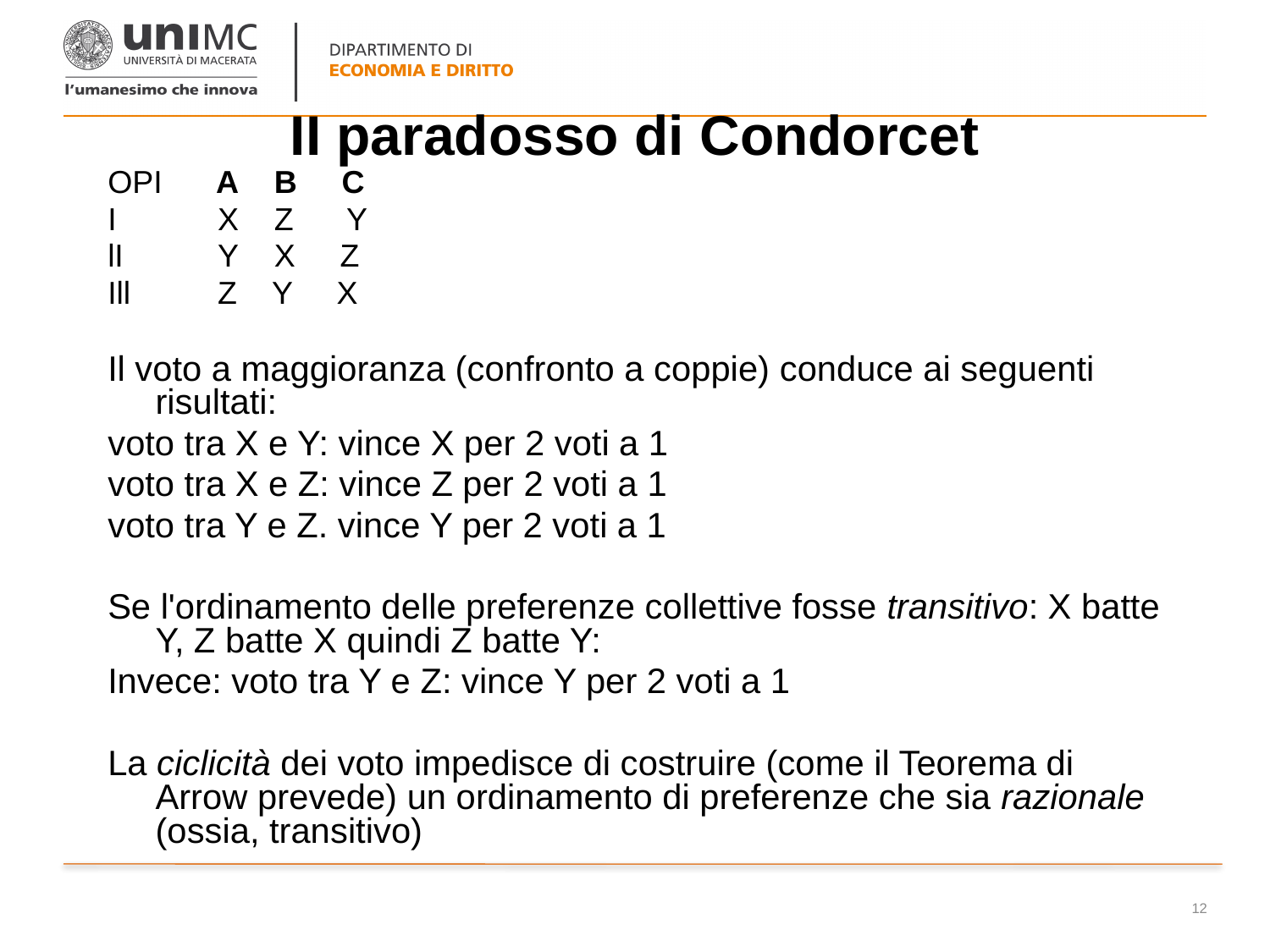

# II paradosso di Condorcet
OPI      A    B     C
I	       X    Z      Y
lI	       Y    X     Z
Ill	       Z    Y     X

Il voto a maggioranza (confronto a coppie) conduce ai seguenti risultati:
voto tra X e Y: vince X per 2 voti a 1
voto tra X e Z: vince Z per 2 voti a 1
voto tra Y e Z. vince Y per 2 voti a 1

Se l'ordinamento delle preferenze collettive fosse transitivo: X batte Y, Z batte X quindi Z batte Y:
Invece: voto tra Y e Z: vince Y per 2 voti a 1

La ciclicità dei voto impedisce di costruire (come il Teorema di Arrow prevede) un ordinamento di preferenze che sia razionale (ossia, transitivo)
12